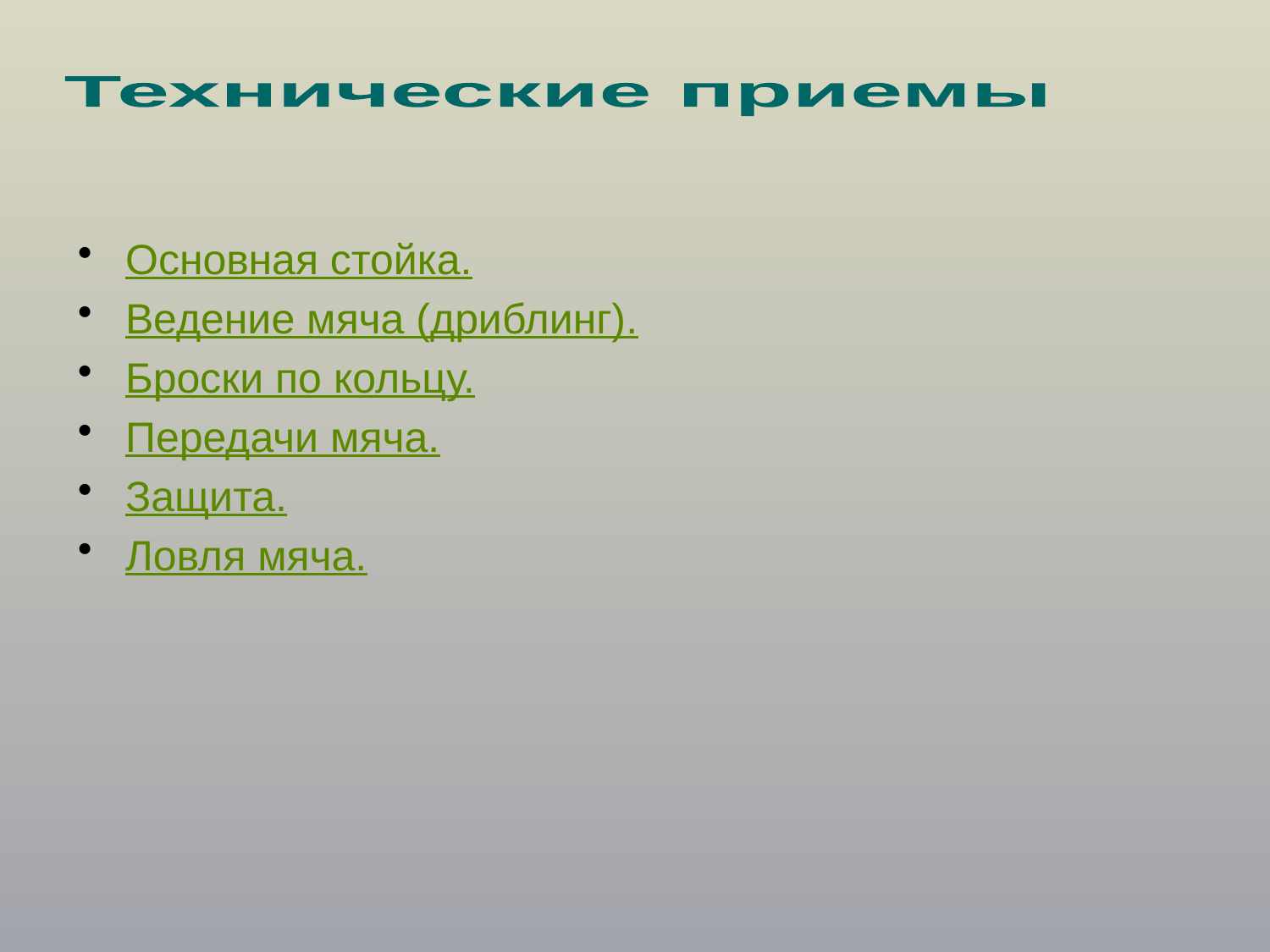

Технические приемы
Основная стойка.
Ведение мяча (дриблинг).
Броски по кольцу.
Передачи мяча.
Защита.
Ловля мяча.